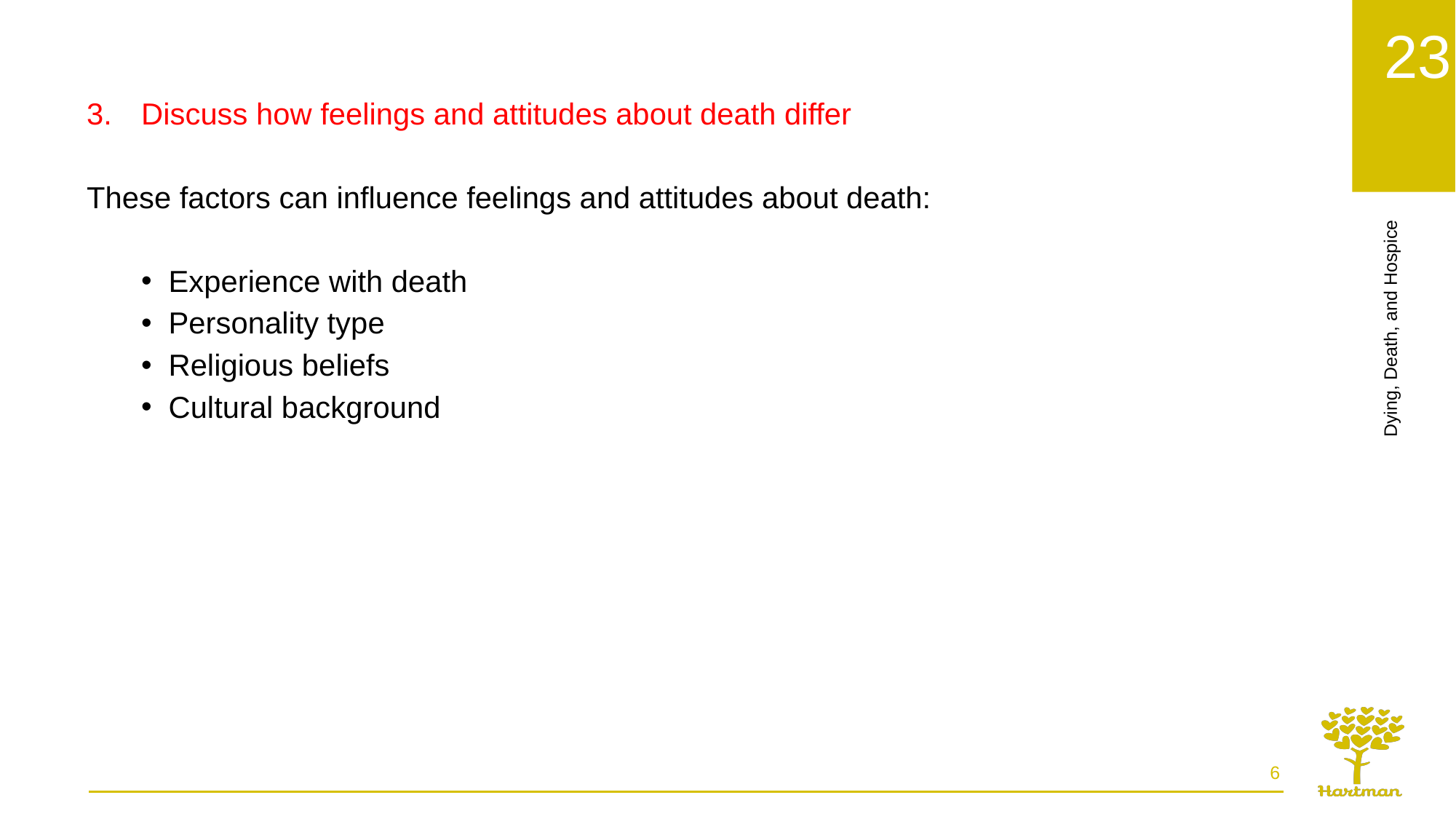

Discuss how feelings and attitudes about death differ

These factors can influence feelings and attitudes about death:

Experience with death
Personality type
Religious beliefs
Cultural background

6